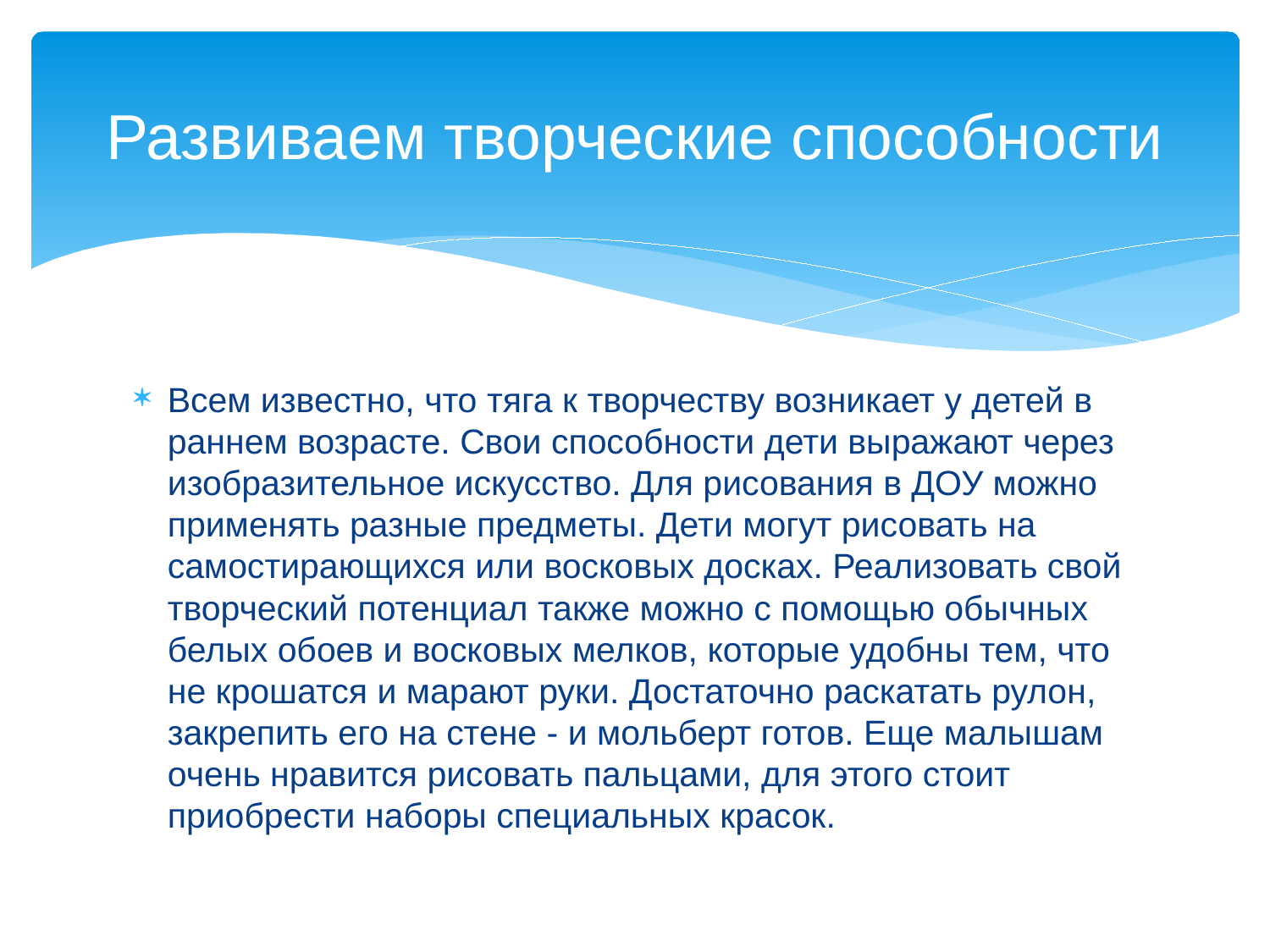

# Развиваем творческие способности
Всем известно, что тяга к творчеству возникает у детей в раннем возрасте. Свои способности дети выражают через изобразительное искусство. Для рисования в ДОУ можно применять разные предметы. Дети могут рисовать на самостирающихся или восковых досках. Реализовать свой творческий потенциал также можно с помощью обычных белых обоев и восковых мелков, которые удобны тем, что не крошатся и марают руки. Достаточно раскатать рулон, закрепить его на стене - и мольберт готов. Еще малышам очень нравится рисовать пальцами, для этого стоит приобрести наборы специальных красок.